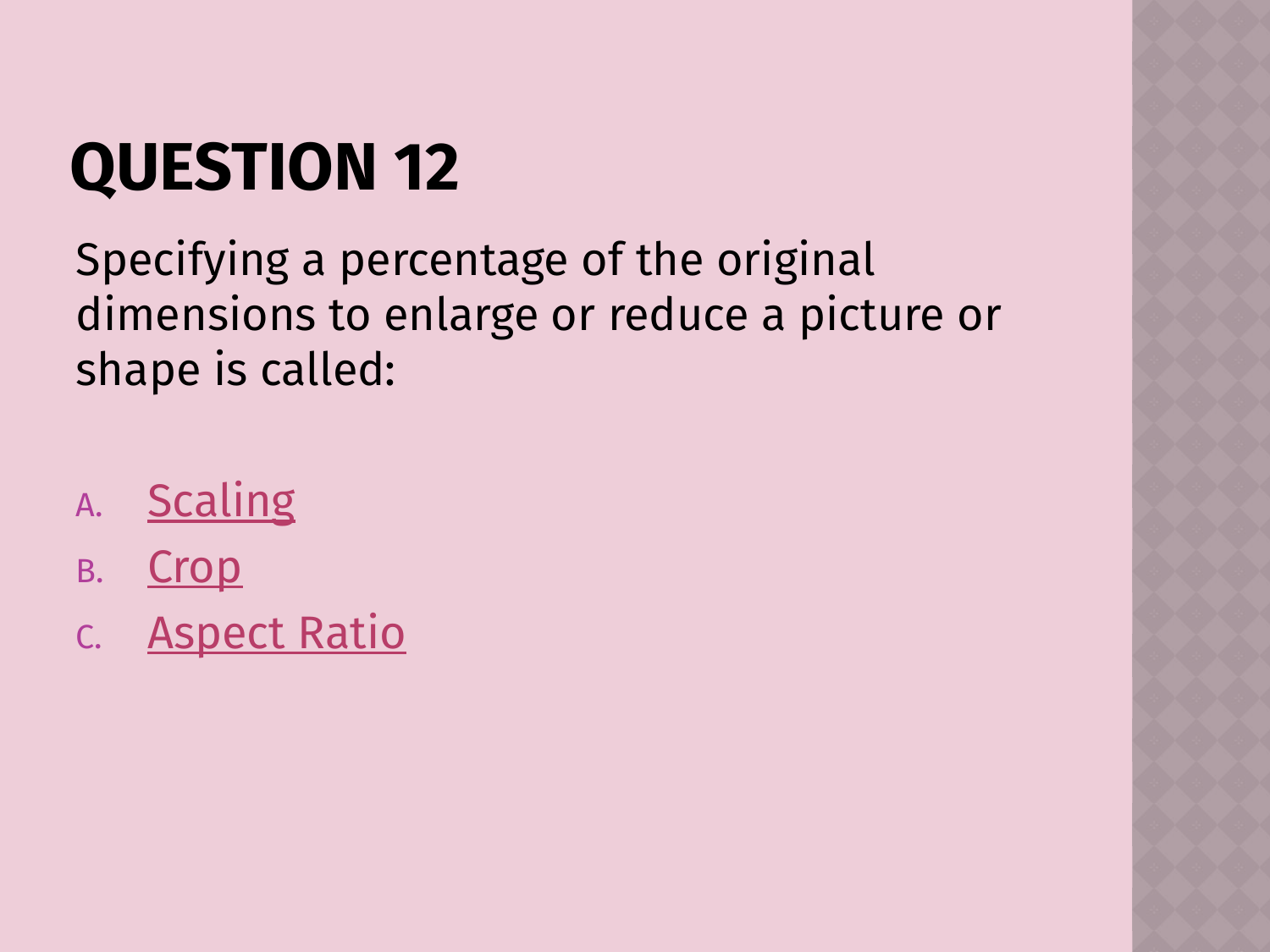

# Question 12
Specifying a percentage of the original dimensions to enlarge or reduce a picture or shape is called:

Scaling
Crop
Aspect Ratio